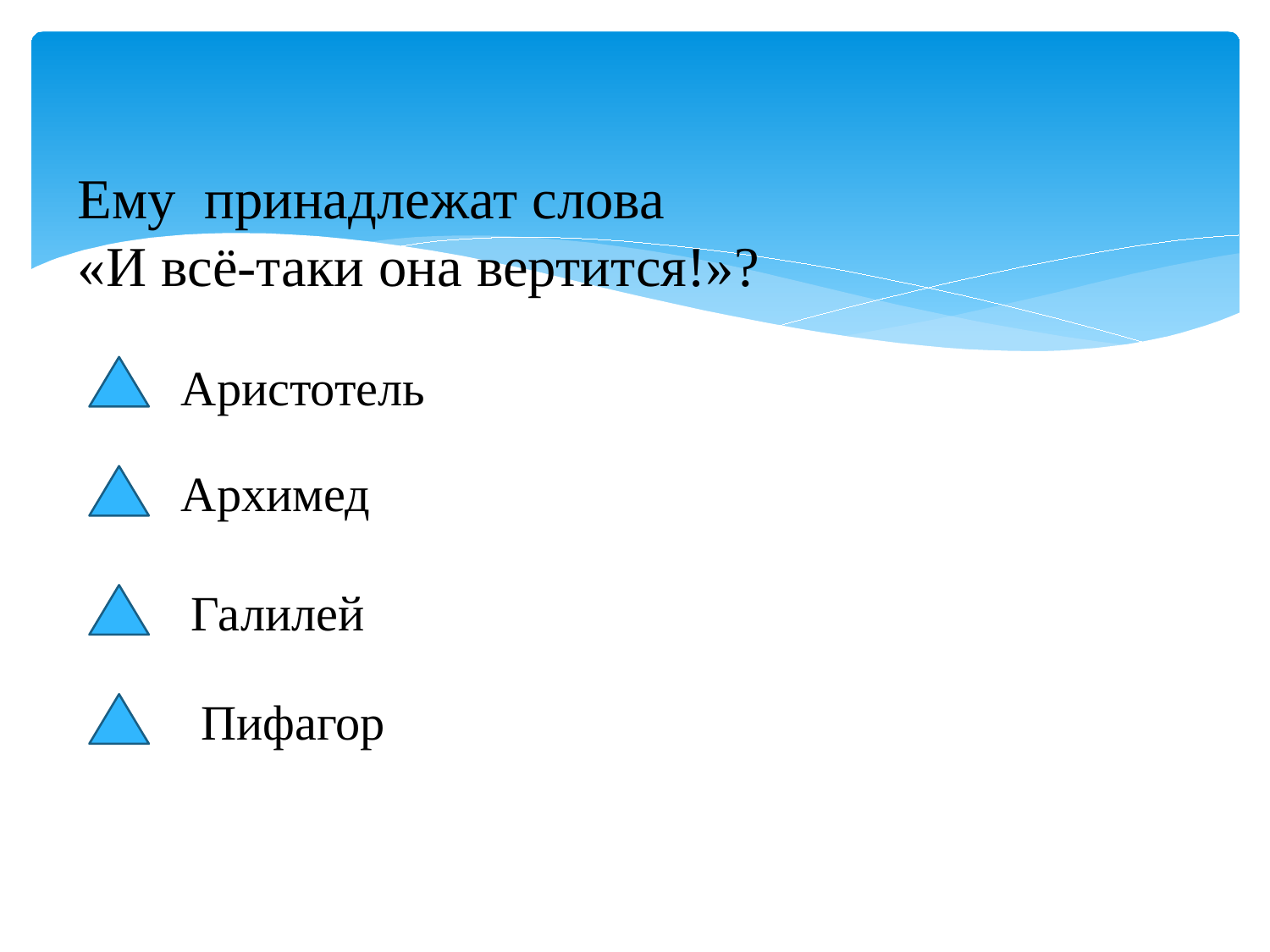

# Ему  принадлежат слова «И всё-таки она вертится!»?
Аристотель

Архимед

Галилей

Пифагор